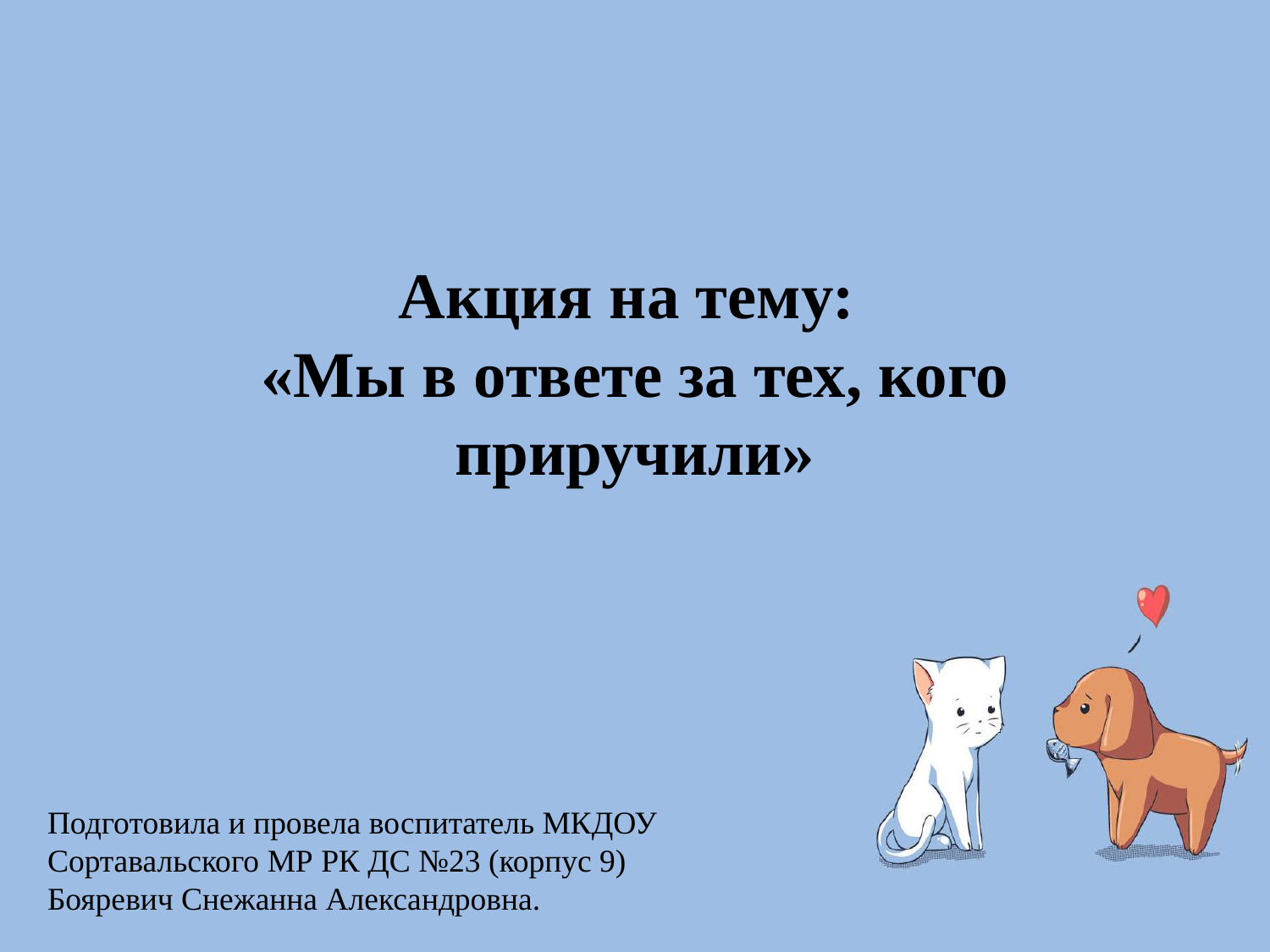

# Акция на тему: «Мы в ответе за тех, кого приручили»
Подготовила и провела воспитатель МКДОУ Сортавальского МР РК ДС №23 (корпус 9) Бояревич Снежанна Александровна.